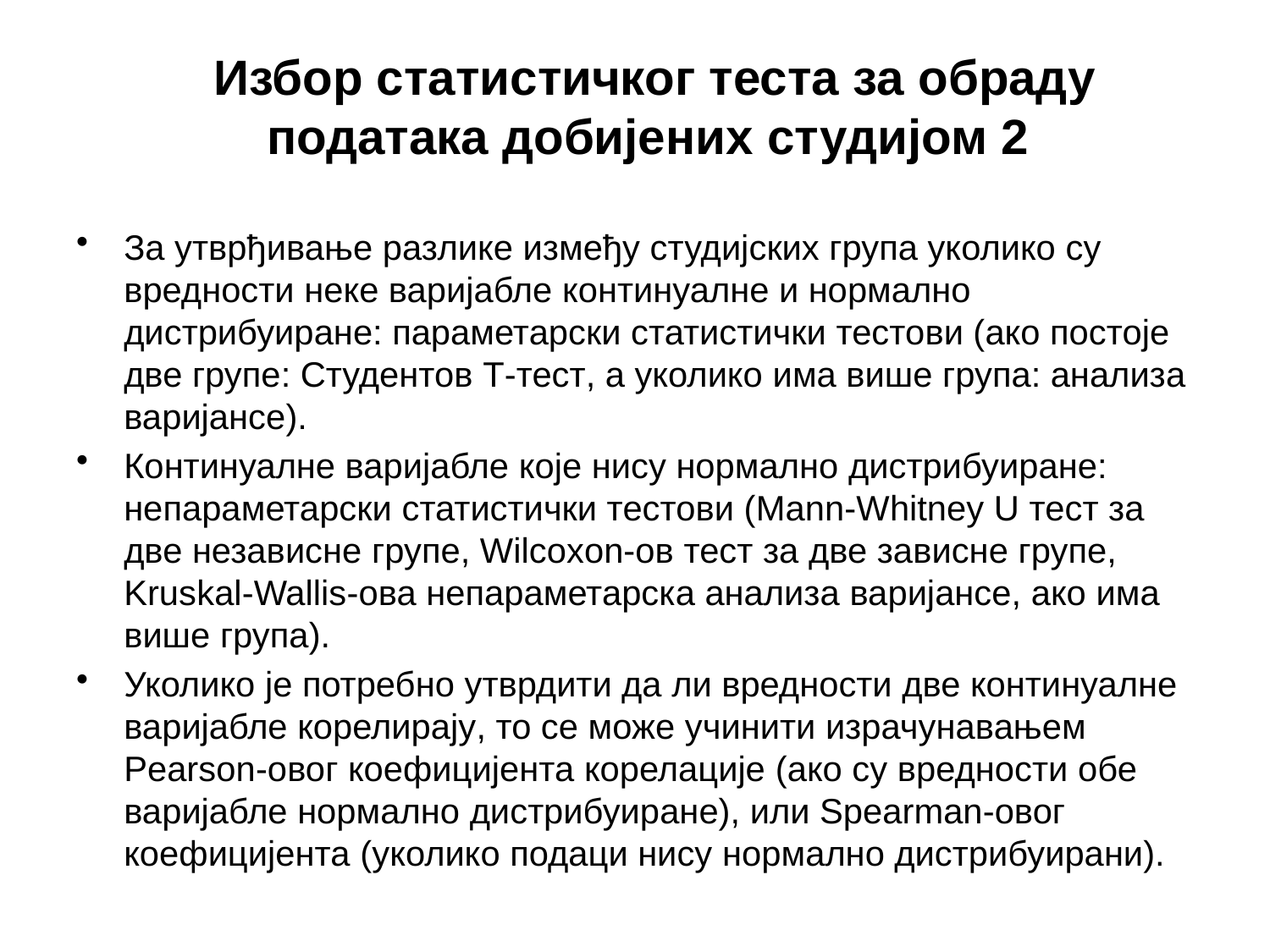

Избор статистичког теста за обраду података добијених студијом 2
За утврђивање разлике између студијских група уколико су вредности неке варијабле континуалне и нормално дистрибуиране: параметарски статистички тестови (ако постоје две групе: Студентов Т-тест, а уколико има више група: анализа варијансе).
Континуалне варијабле које нису нормално дистрибуиране: непараметарски статистички тестови (Mann-Whitney U тест за две независне групе, Wilcoxon-ов тест за две зависне групе, Kruskal-Wallis-ова непараметарска анализа варијансе, ако има више група).
Уколико је потребно утврдити да ли вредности две континуалне варијабле корелирају, то се може учинити израчунавањем Pearson-овог коефицијента корелације (ако су вредности обе варијабле нормално дистрибуиране), или Spearman-овог коефицијента (уколико подаци нису нормално дистрибуирани).